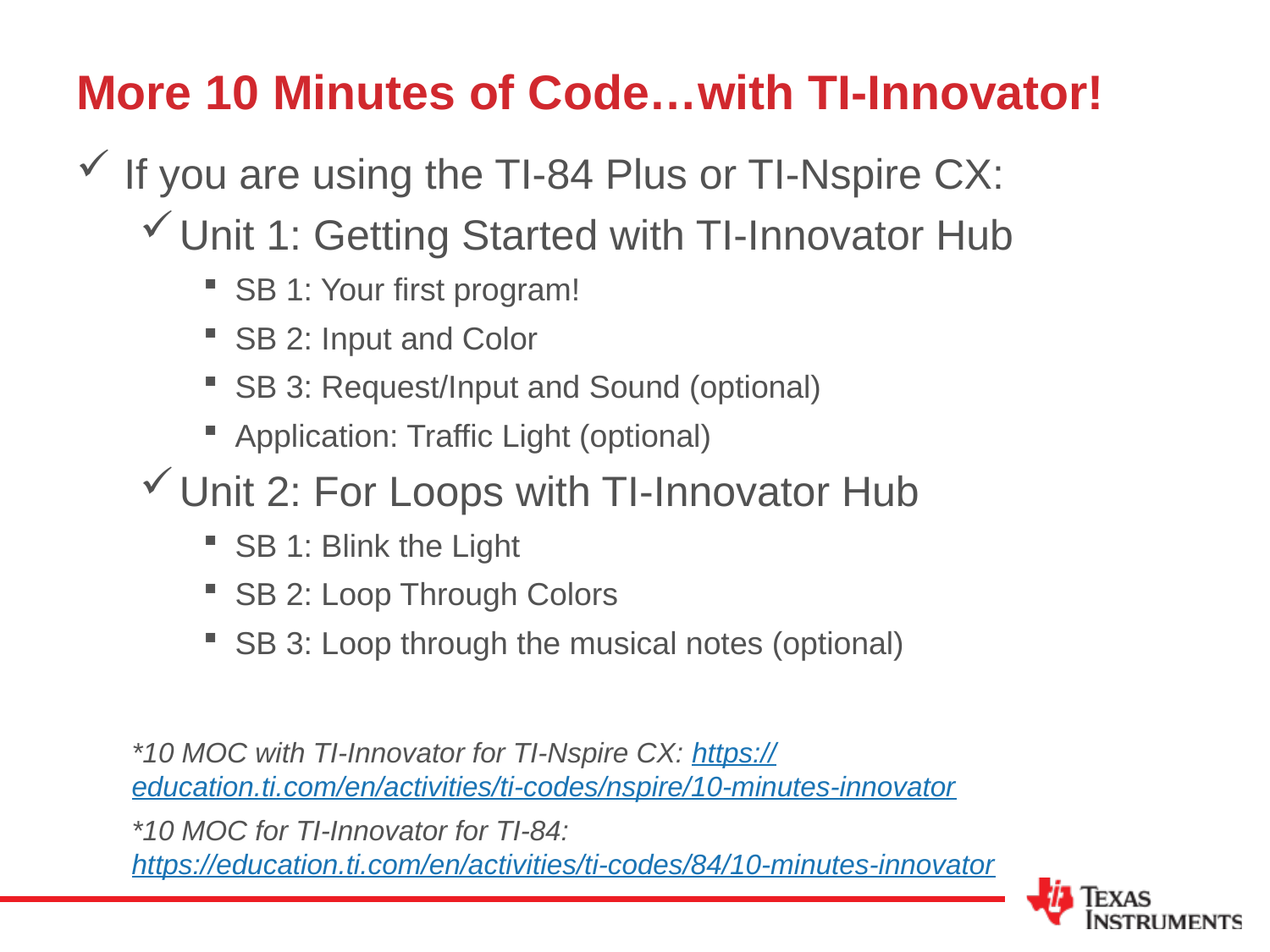

# More 10 Minutes of Code…with TI-Innovator!
If you are using the TI-84 Plus or TI-Nspire CX:
Unit 1: Getting Started with TI-Innovator Hub
SB 1: Your first program!
SB 2: Input and Color
SB 3: Request/Input and Sound (optional)
Application: Traffic Light (optional)
Unit 2: For Loops with TI-Innovator Hub
SB 1: Blink the Light
SB 2: Loop Through Colors
SB 3: Loop through the musical notes (optional)

*10 MOC with TI-Innovator for TI-Nspire CX: https://education.ti.com/en/activities/ti-codes/nspire/10-minutes-innovator
*10 MOC for TI-Innovator for TI-84: https://education.ti.com/en/activities/ti-codes/84/10-minutes-innovator